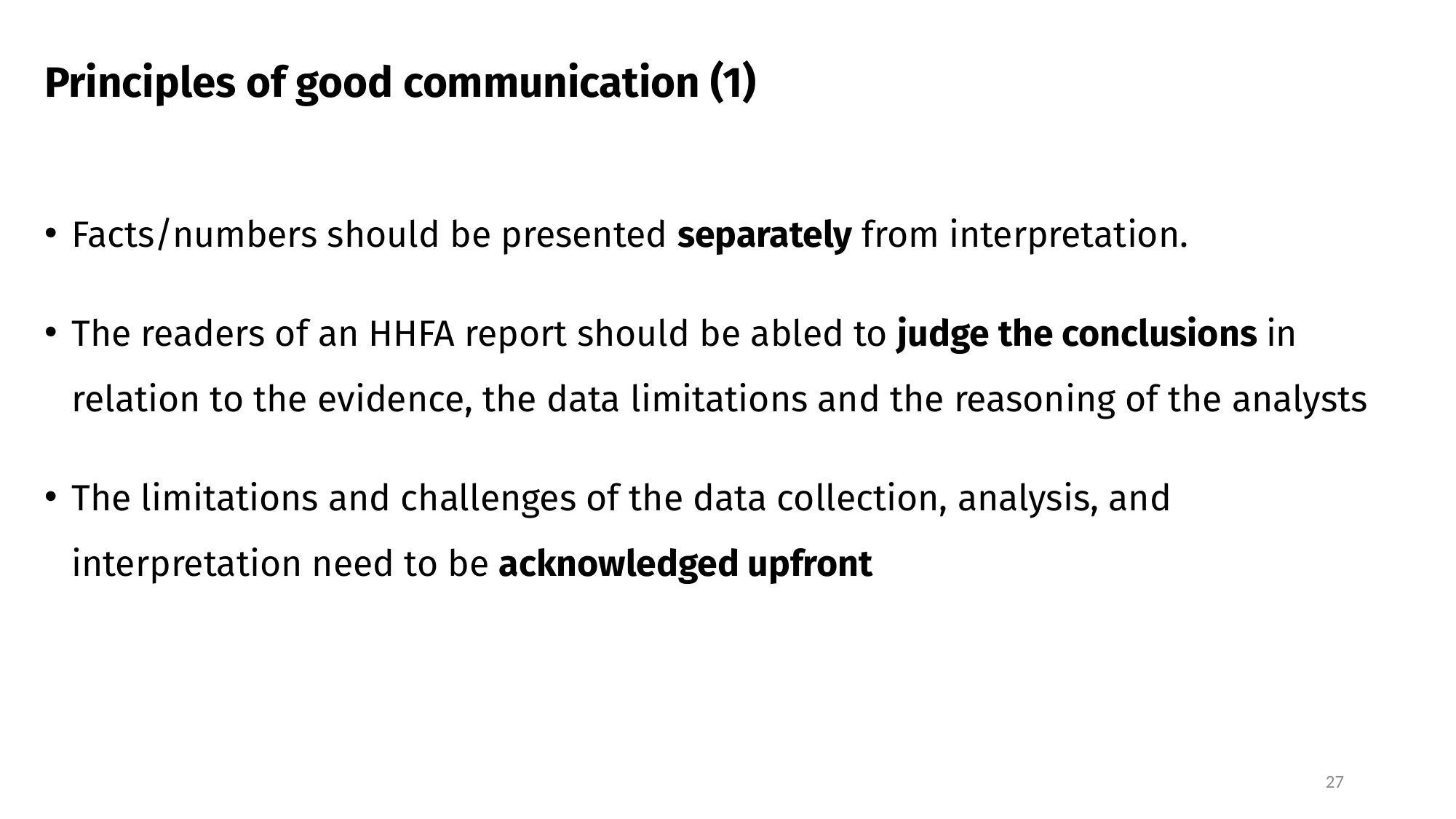

# Principles of good communication (1)
Facts/numbers should be presented separately from interpretation.
The readers of an HHFA report should be abled to judge the conclusions in relation to the evidence, the data limitations and the reasoning of the analysts
The limitations and challenges of the data collection, analysis, and interpretation need to be acknowledged upfront

27